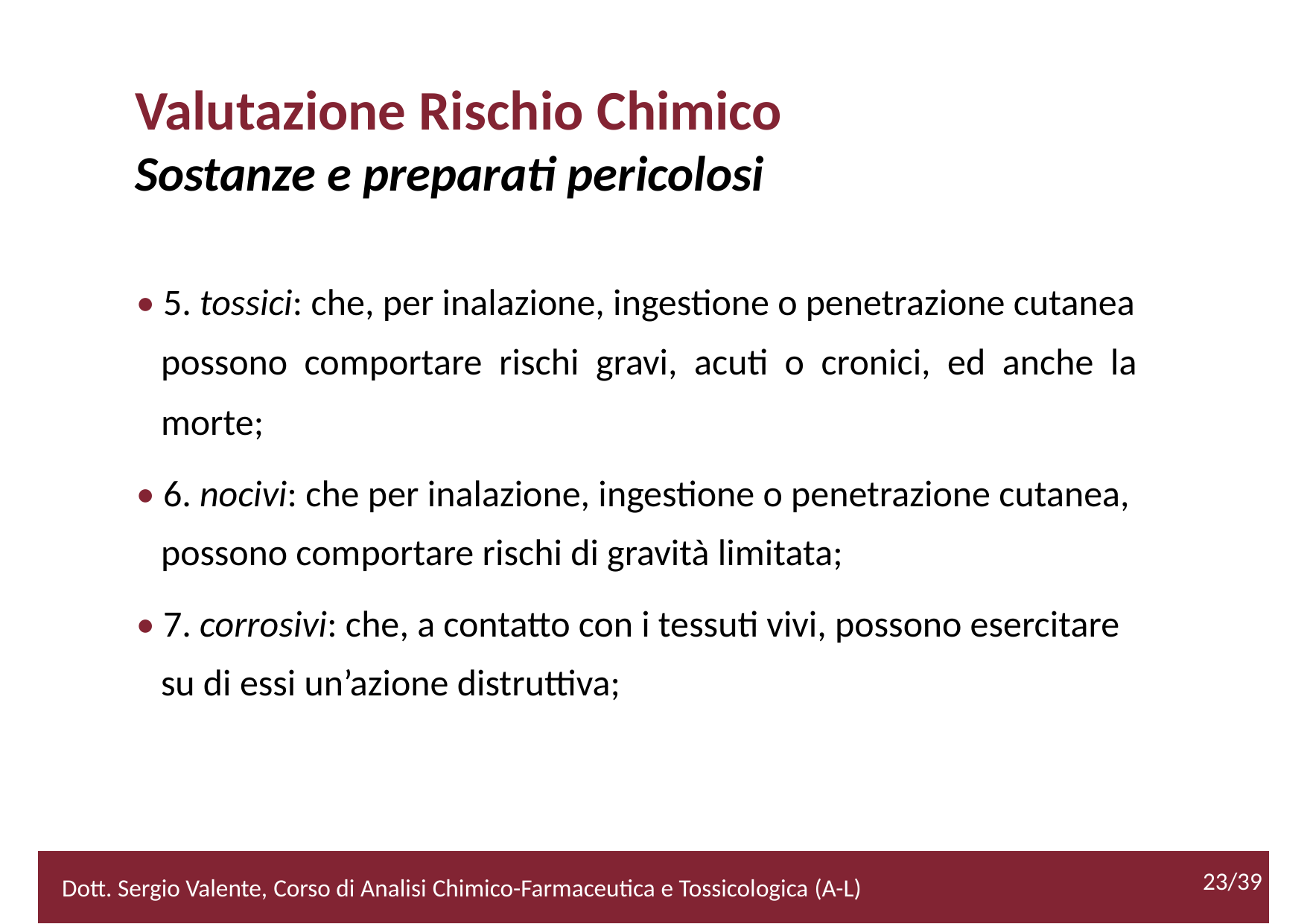

Valutazione Rischio Chimico
Sostanze e preparati pericolosi
• 5. tossici: che, per inalazione, ingestione o penetrazione cutanea

	possono  comportare  rischi  gravi,  acuti  o  cronici,  ed  anche  la

	morte;

• 6. nocivi: che per inalazione, ingestione o penetrazione cutanea,

	possono comportare rischi di gravità limitata;

• 7. corrosivi: che, a contatto con i tessuti vivi, possono esercitare

	su di essi un’azione distruttiva;

23/39
2/52
Dott. Sergio Valente, Corso di Analisi Chimico-Farmaceutica e Tossicologica (A-L)